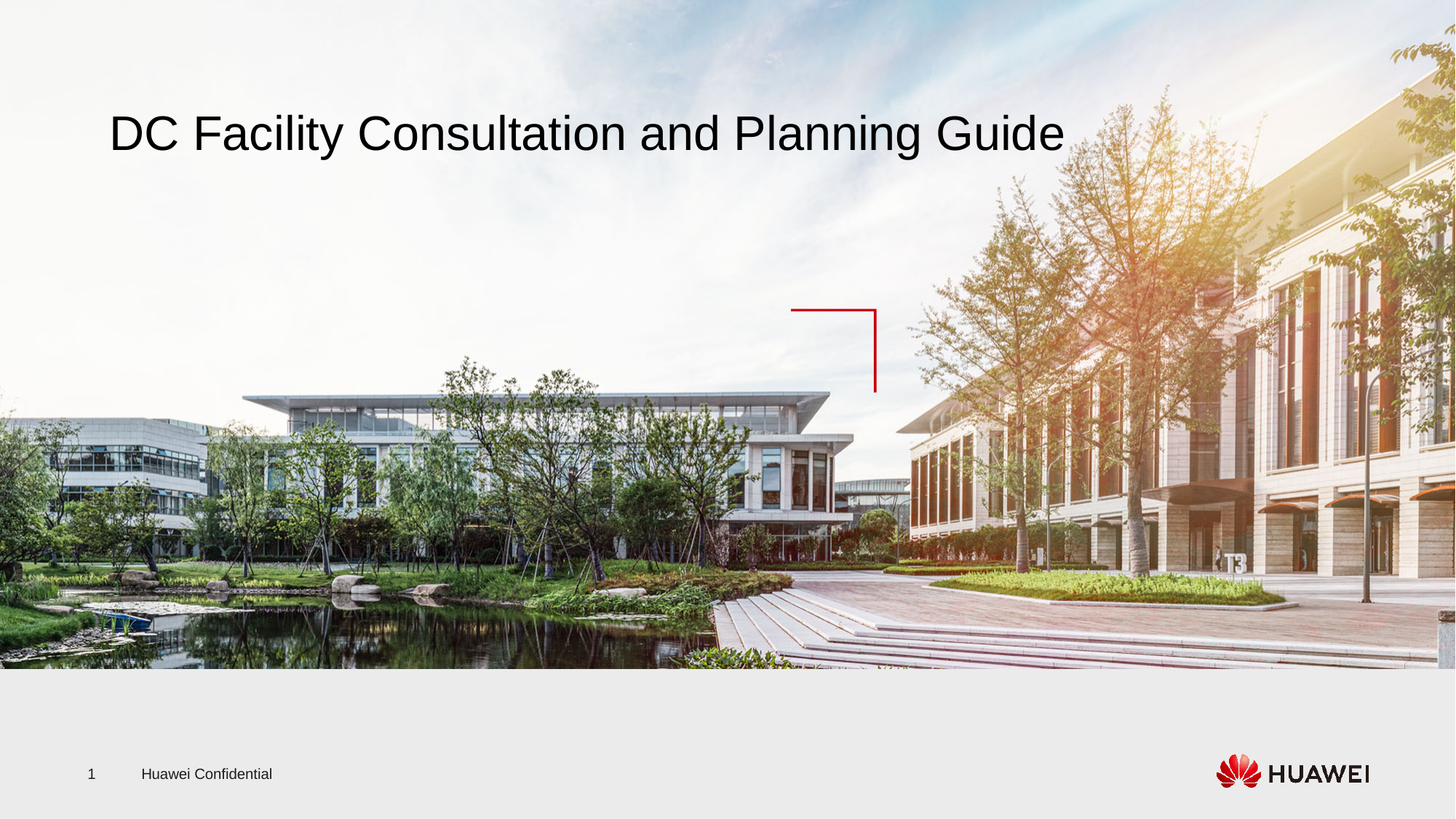

# DC Facility Consultation and Planning Guide